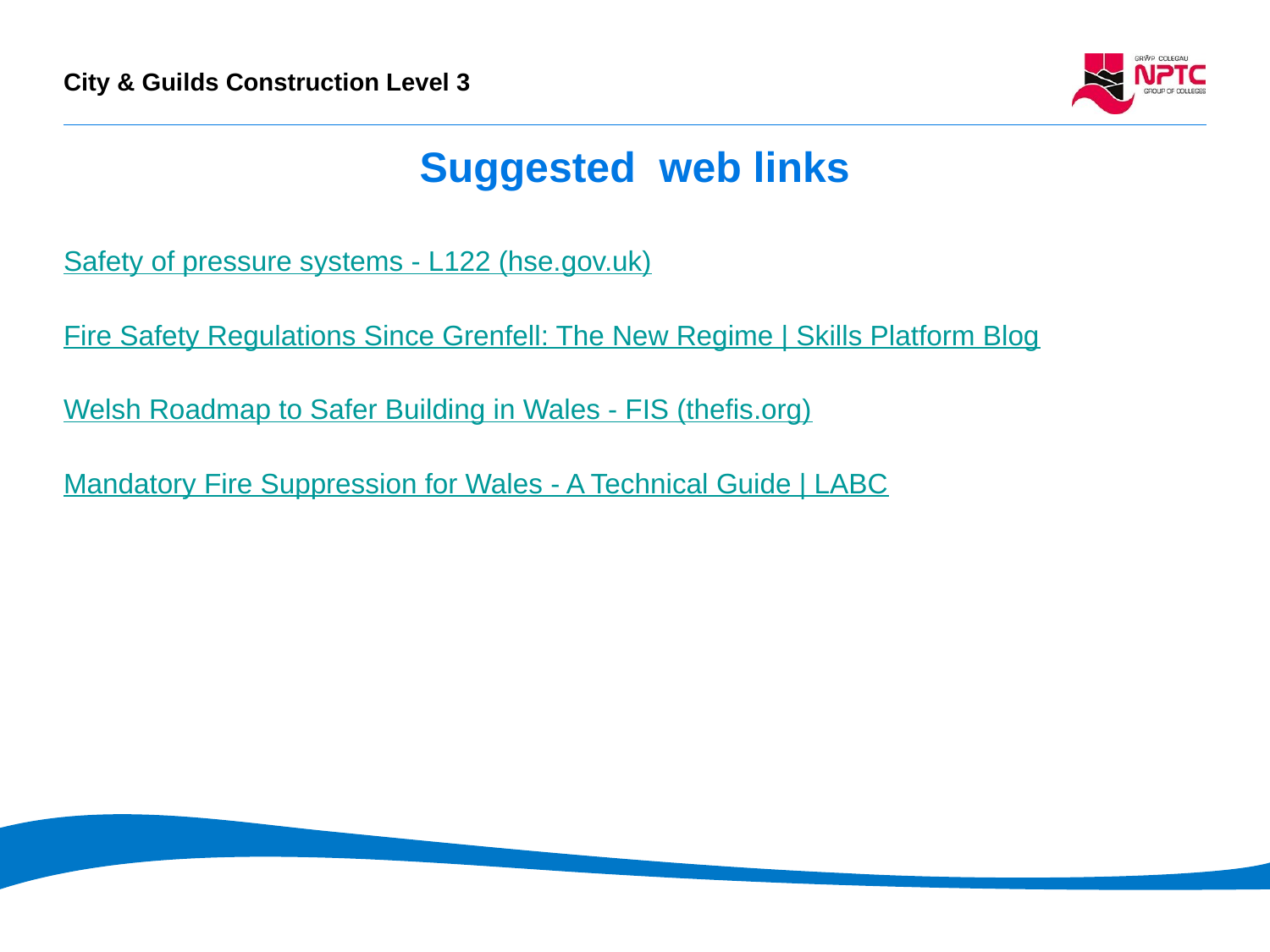

# Suggested  web links

Safety of pressure systems - L122 (hse.gov.uk)

Fire Safety Regulations Since Grenfell: The New Regime | Skills Platform Blog

Welsh Roadmap to Safer Building in Wales - FIS (thefis.org)

Mandatory Fire Suppression for Wales - A Technical Guide | LABC